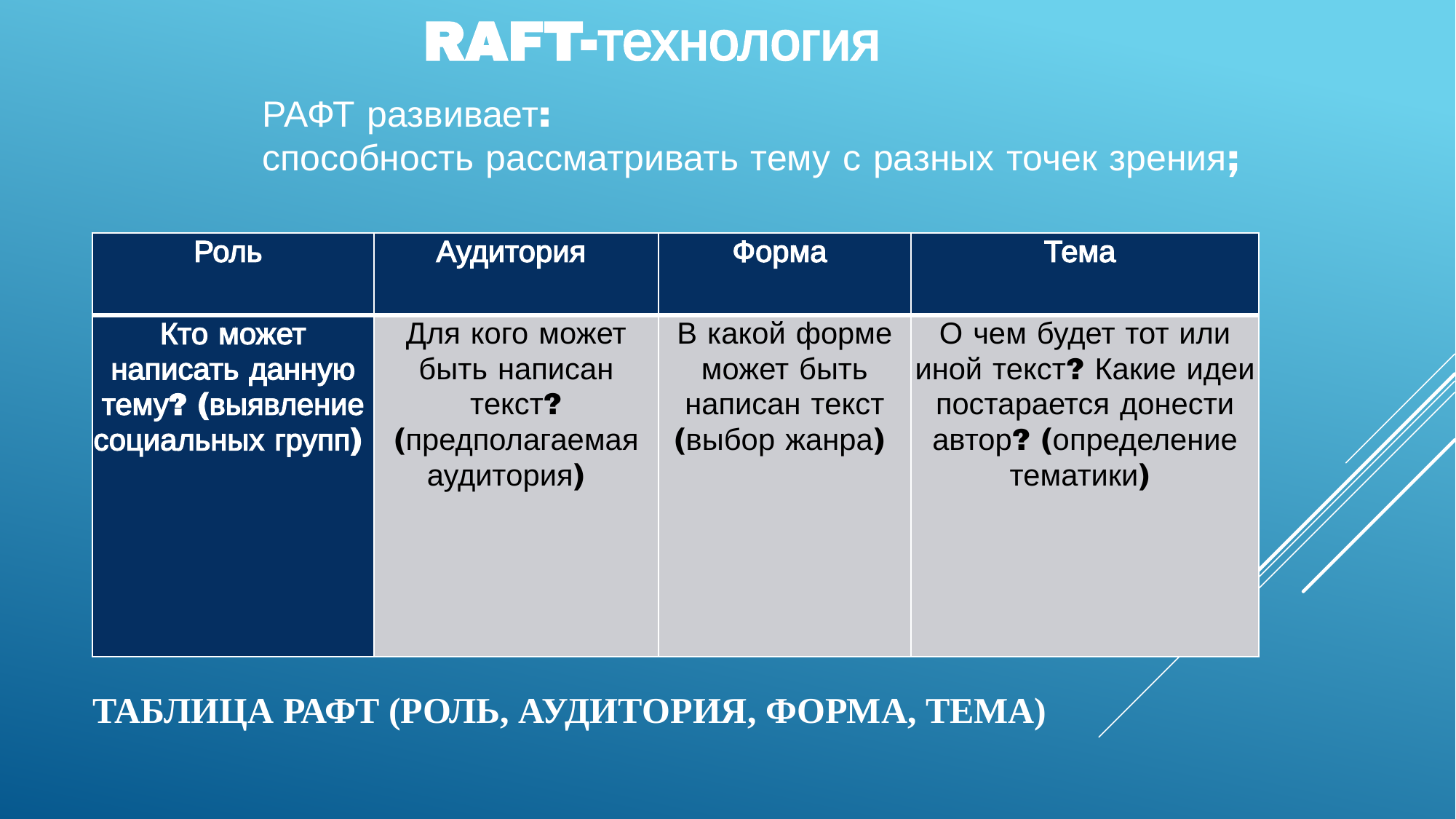

RAFT-технология

РАФТ развивает:
способность рассматривать тему с разных точек зрения;

| Роль | Аудитория | Форма | Тема |
| --- | --- | --- | --- |
| Кто может написать данную тему? (выявление социальных групп) | Для кого может быть написан текст? (предполагаемая аудитория) | В какой форме может быть написан текст (выбор жанра) | О чем будет тот или иной текст? Какие идеи постарается донести автор? (определение тематики) |
# Таблица РАФТ (Роль, аудитория, форма, тема)